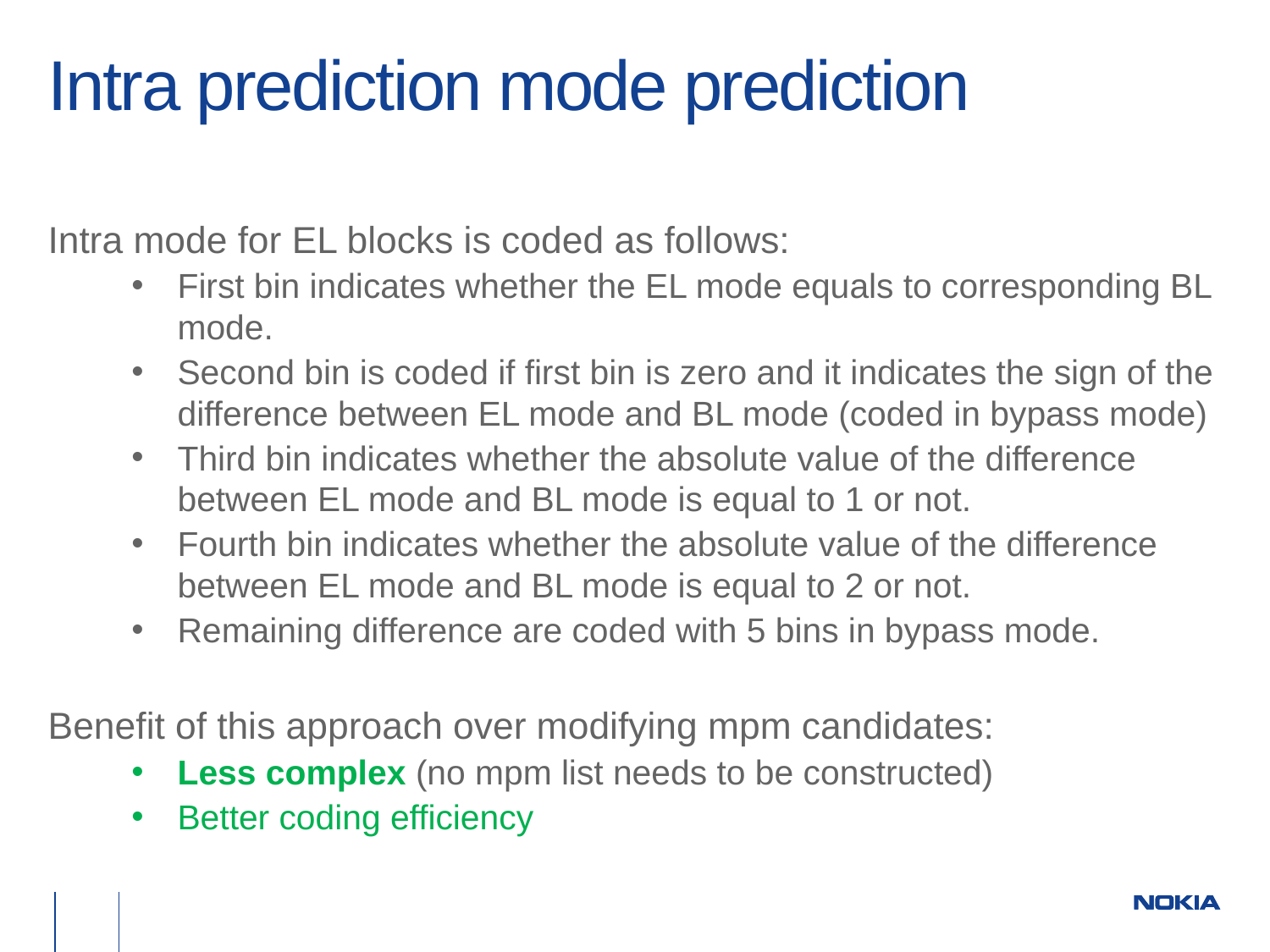

# Intra prediction mode prediction
Intra mode for EL blocks is coded as follows:
First bin indicates whether the EL mode equals to corresponding BL mode.
Second bin is coded if first bin is zero and it indicates the sign of the difference between EL mode and BL mode (coded in bypass mode)
Third bin indicates whether the absolute value of the difference between EL mode and BL mode is equal to 1 or not.
Fourth bin indicates whether the absolute value of the difference between EL mode and BL mode is equal to 2 or not.
Remaining difference are coded with 5 bins in bypass mode.

Benefit of this approach over modifying mpm candidates:
Less complex (no mpm list needs to be constructed)
Better coding efficiency